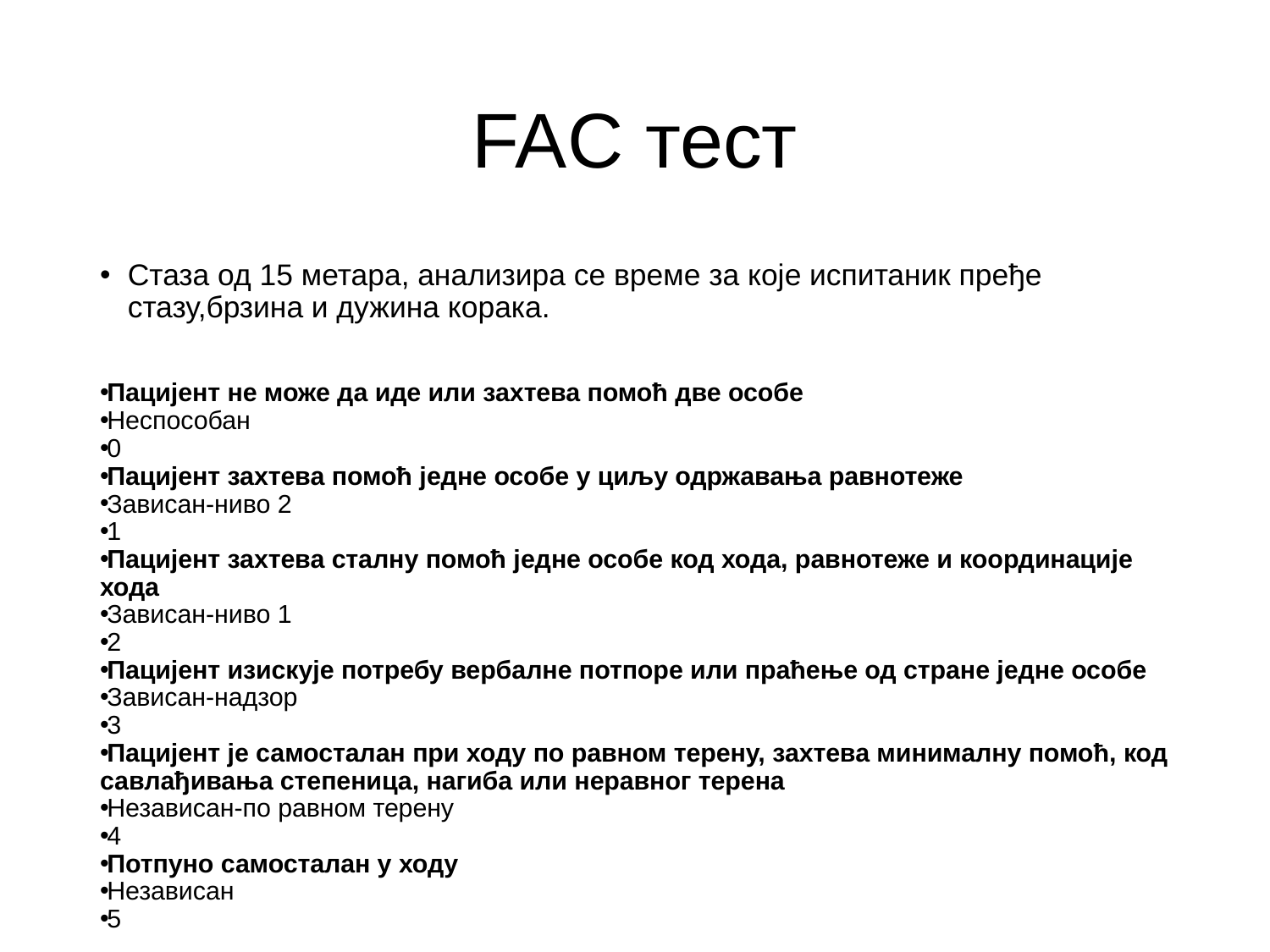

# FAC тест
Стаза од 15 метара, анализира се време за које испитаник пређе стазу,брзина и дужина корака.
ППацијент не може да иде или захтева помоћ две особе
Неспособан
Пацијент не може да иде или захтева помоћ две особе
Неспособан
0
Пацијент захтева помоћ једне особе у циљу одржавања равнотеже
Зависан-ниво 2
1
Пацијент захтева сталну помоћ једне особе код хода, равнотеже и координације хода
Зависан-ниво 1
2
Пацијент изискује потребу вербалне потпоре или праћење од стране једне особе
Зависан-надзор
3
Пацијент је самосталан при ходу по равном терену, захтева минималну помоћ, код савлађивања степеница, нагиба или неравног терена
Независан-по равном терену
4
Потпуно самосталан у ходу
Независан
5